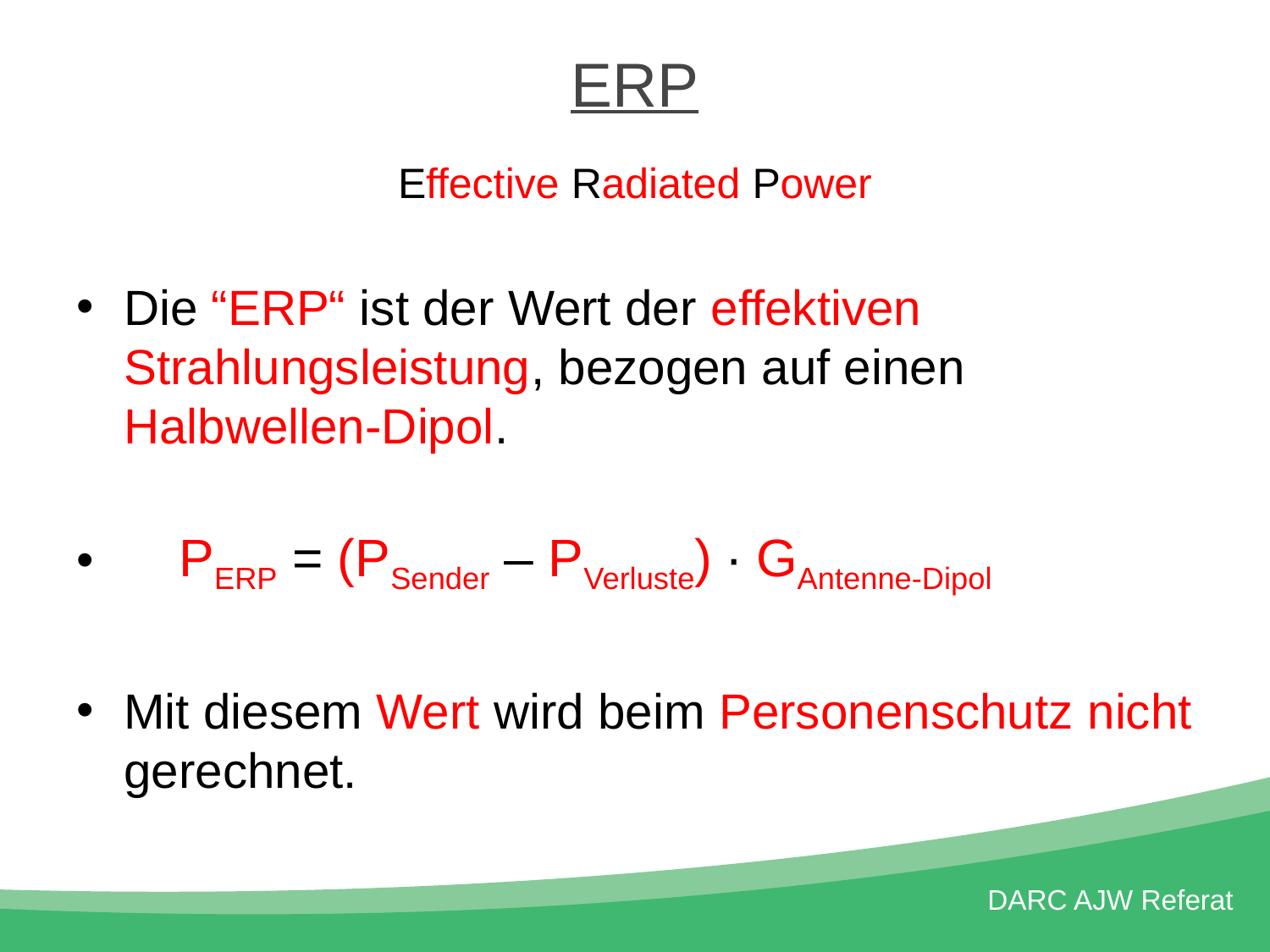

# ERP
Effective Radiated Power

Die “ERP“ ist der Wert der effektiven Strahlungsleistung, bezogen auf einen Halbwellen-Dipol.
    PERP = (PSender – PVerluste) ∙ GAntenne-Dipol

Mit diesem Wert wird beim Personenschutz nicht gerechnet.